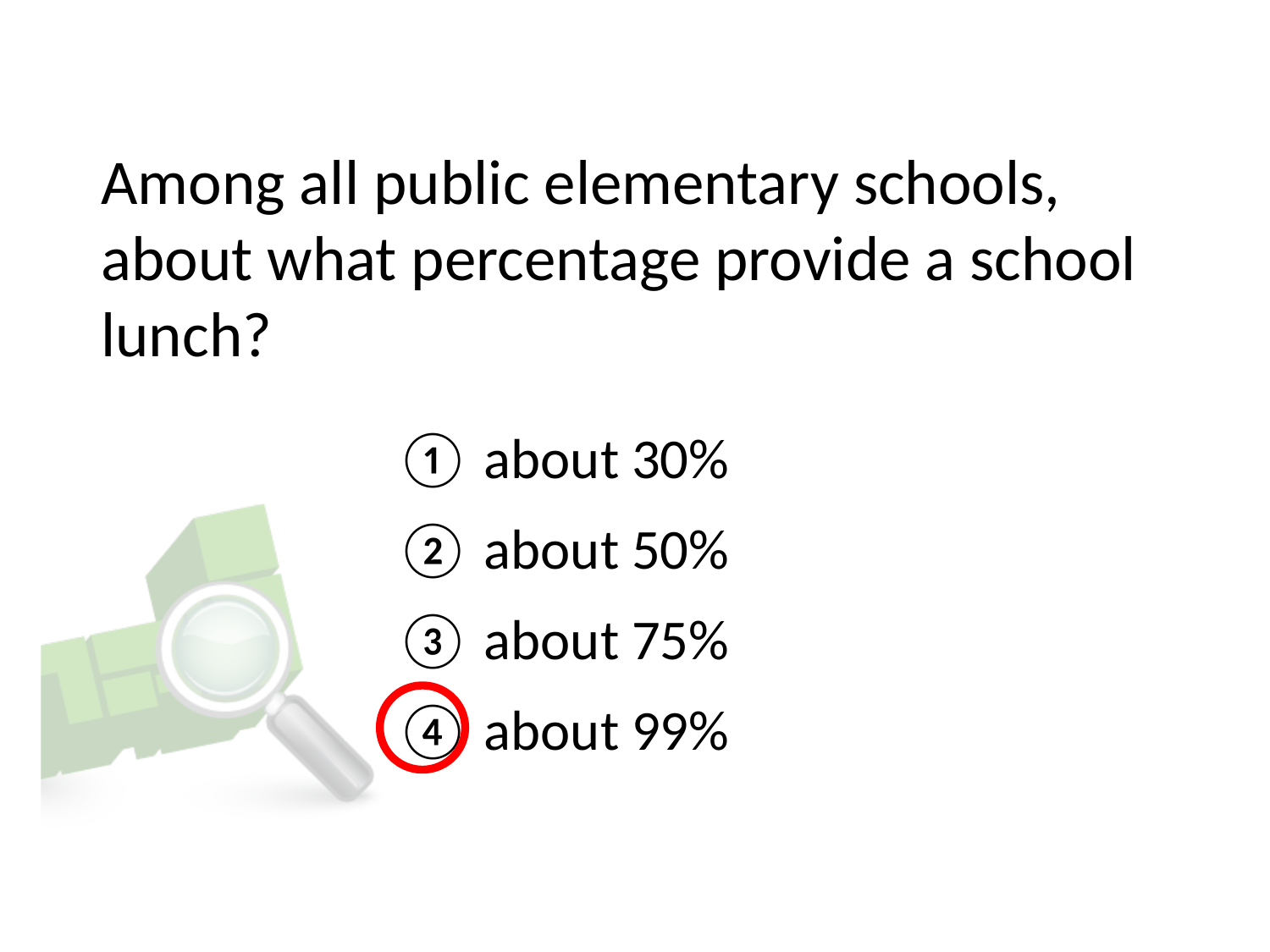

# Among all public elementary schools, about what percentage provide a school lunch?
① about 30%
② about 50%
③ about 75%
④ about 99%